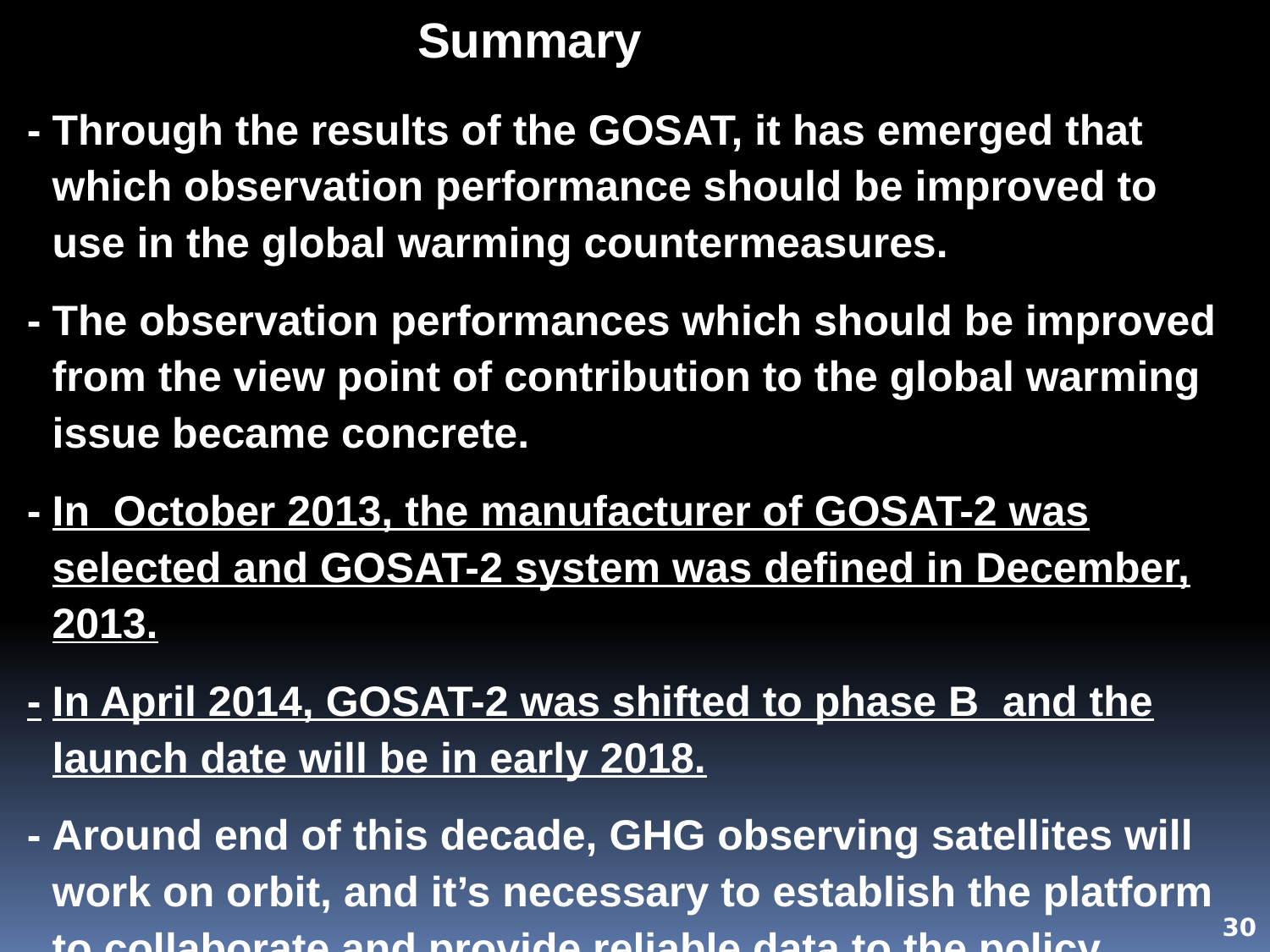

Summary
-	Through the results of the GOSAT, it has emerged that which observation performance should be improved to use in the global warming countermeasures.
-	The observation performances which should be improved from the view point of contribution to the global warming issue became concrete.
-	In  October 2013, the manufacturer of GOSAT-2 was selected and GOSAT-2 system was defined in December, 2013.
-	In April 2014, GOSAT-2 was shifted to phase B  and the launch date will be in early 2018.
-	Around end of this decade, GHG observing satellites will work on orbit, and it’s necessary to establish the platform to collaborate and provide reliable data to the policy makers and so on.